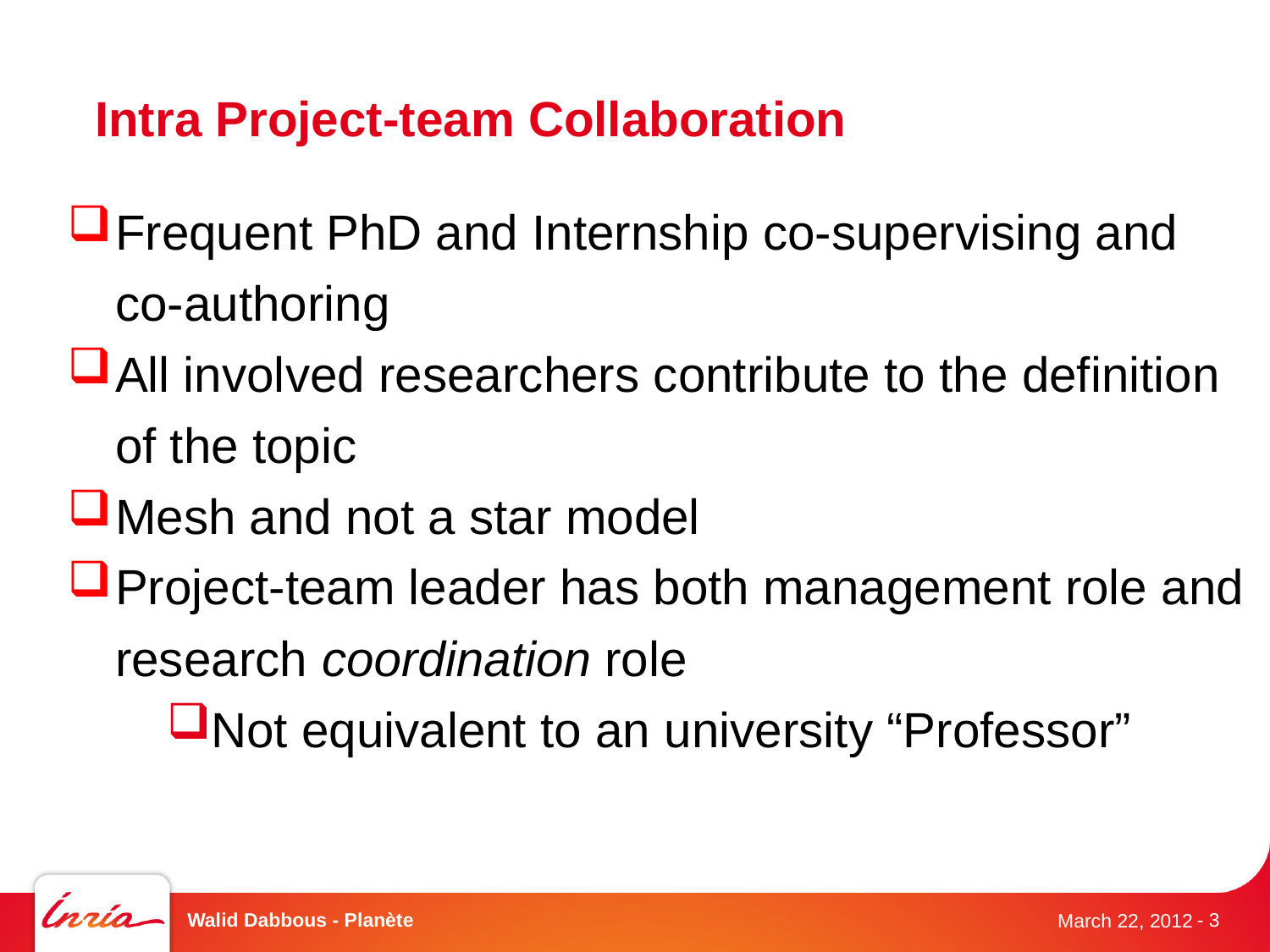

# Intra Project-team Collaboration
Frequent PhD and Internship co-supervising and co-authoring
All involved researchers contribute to the definition of the topic
Mesh and not a star model
Project-team leader has both management role and research coordination role
Not equivalent to an university “Professor”

Walid Dabbous - Planète
- 3
March 22, 2012